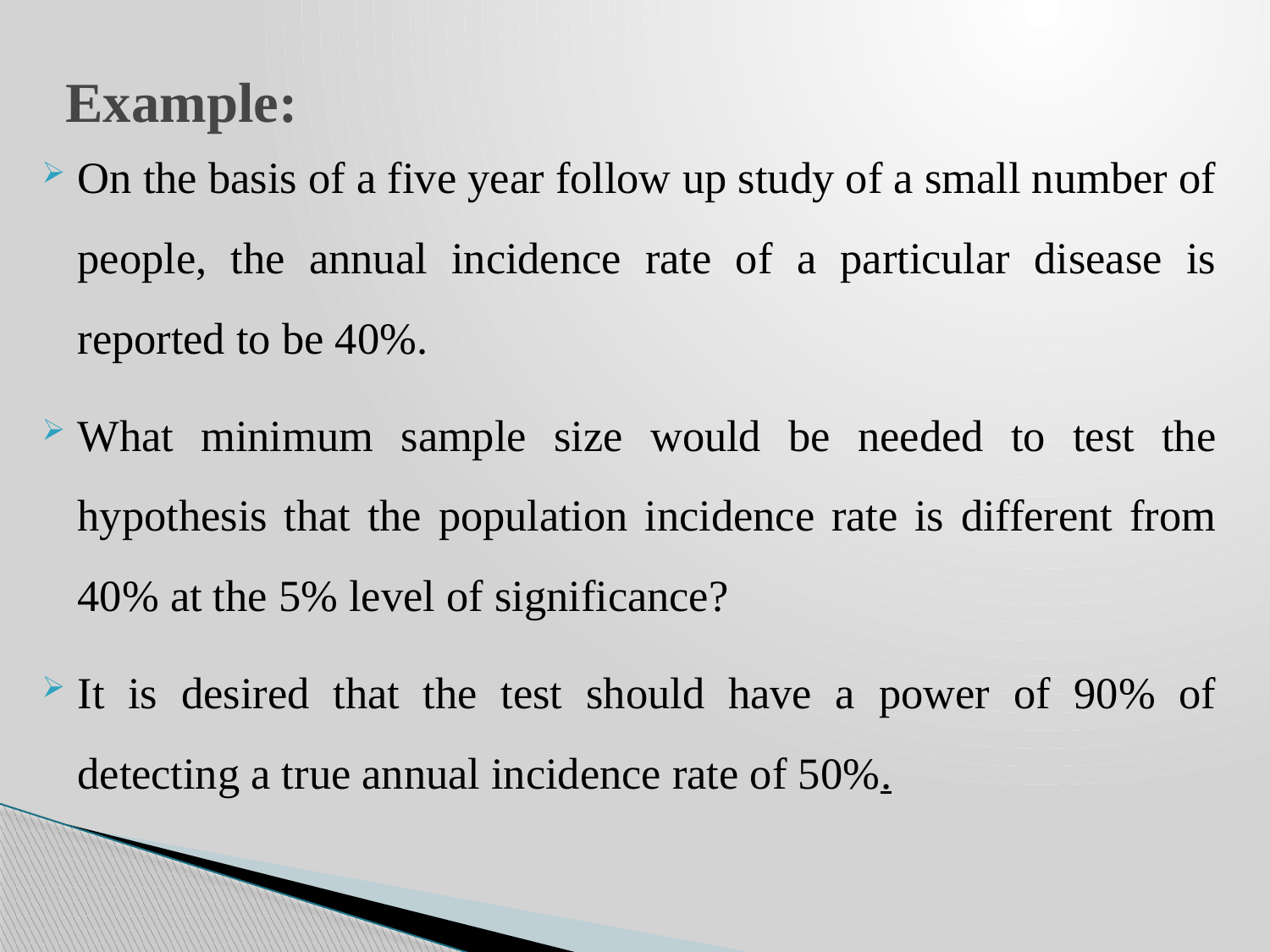

# Example:
On the basis of a five year follow up study of a small number of people, the annual incidence rate of a particular disease is reported to be 40%.
What minimum sample size would be needed to test the hypothesis that the population incidence rate is different from 40% at the 5% level of significance?
It is desired that the test should have a power of 90% of detecting a true annual incidence rate of 50%.